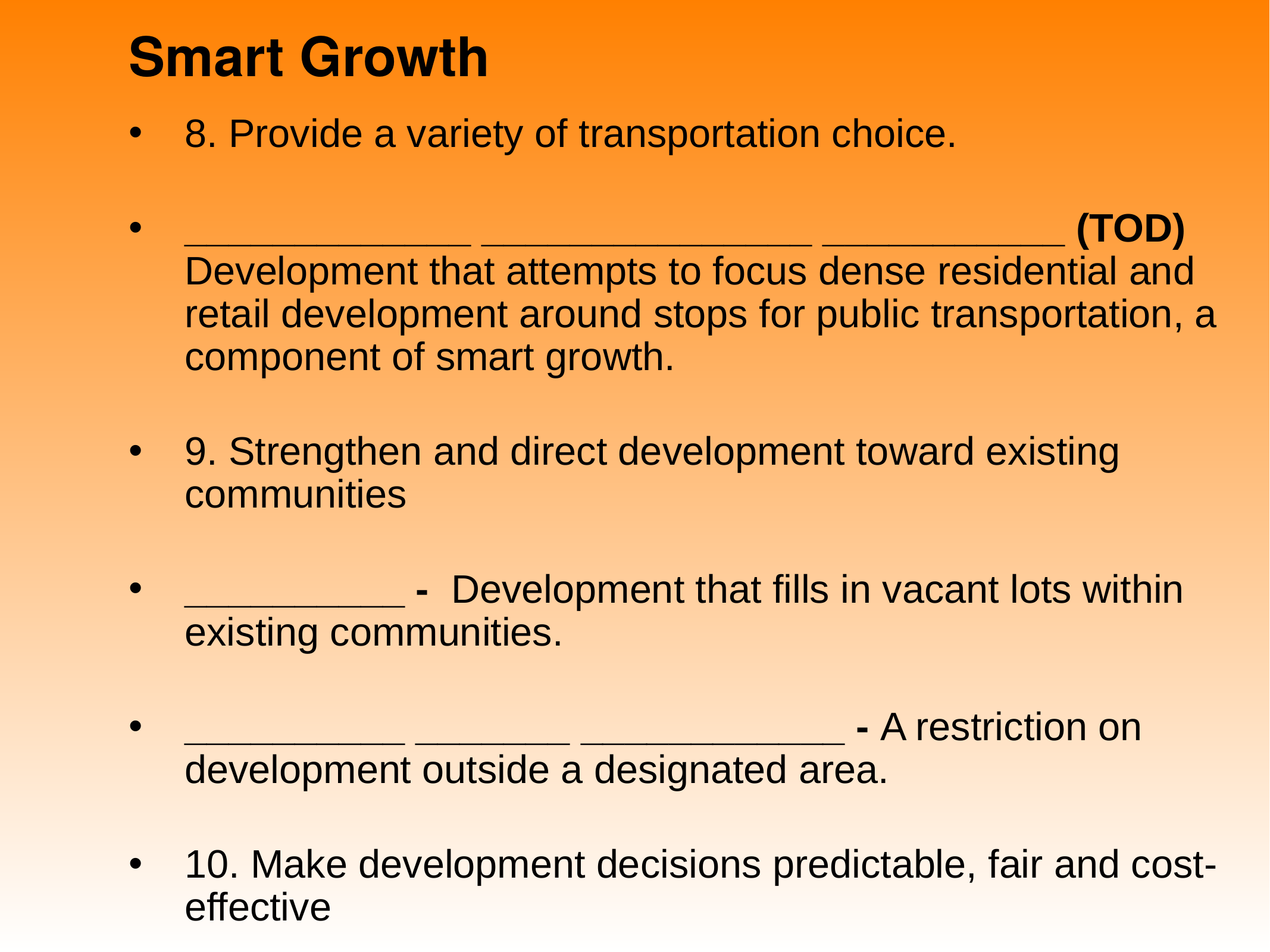

# Smart Growth
8. Provide a variety of transportation choice.
_____________ _______________ ___________ (TOD)  Development that attempts to focus dense residential and retail development around stops for public transportation, a component of smart growth.
9. Strengthen and direct development toward existing communities
__________ -  Development that fills in vacant lots within existing communities.
__________ _______ ____________ - A restriction on development outside a designated area.
10. Make development decisions predictable, fair and cost-effective